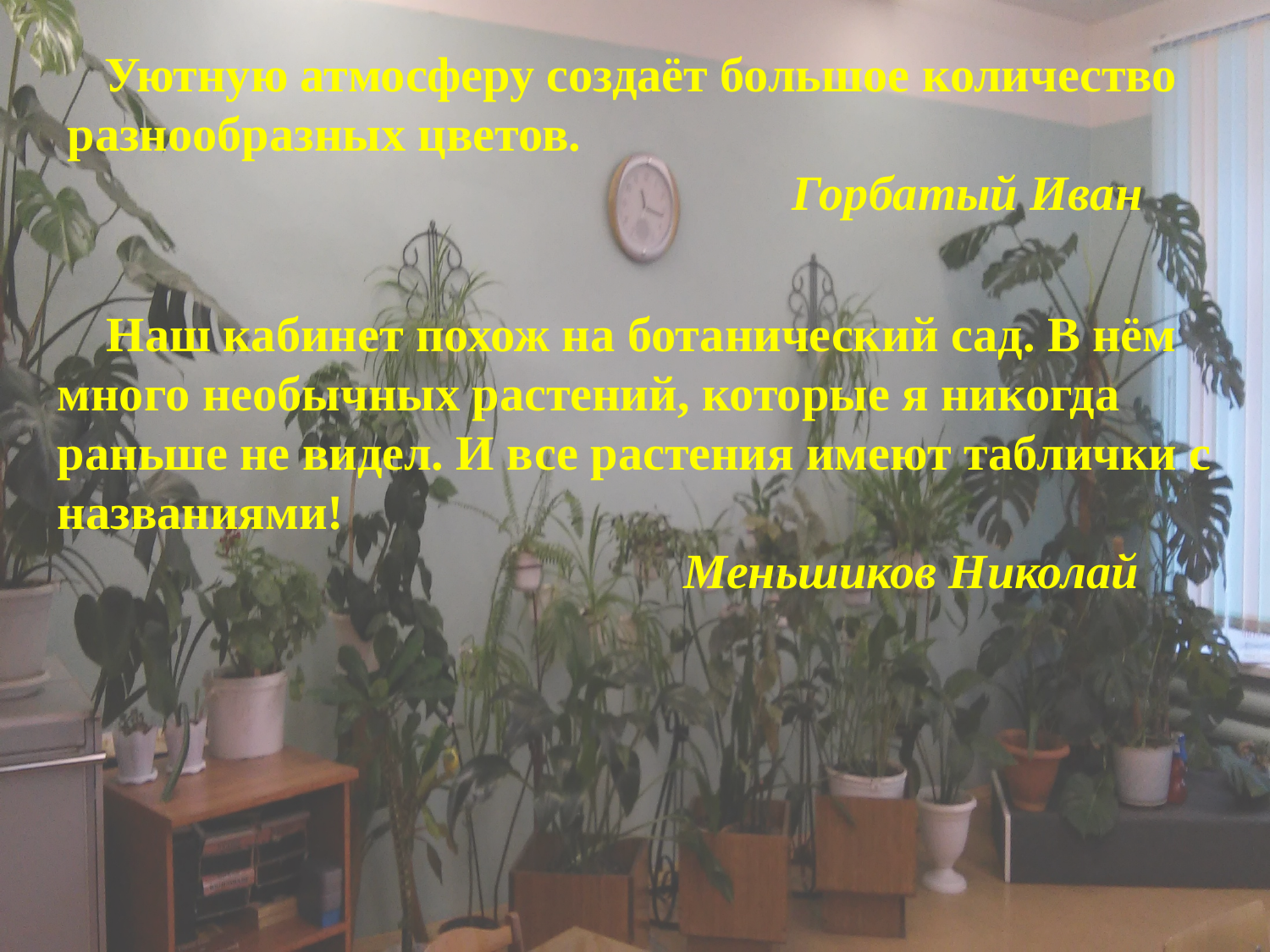

Уютную атмосферу создаёт большое количество разнообразных цветов.
                                                           Горбатый Иван
    Наш кабинет похож на ботанический сад. В нём много необычных растений, которые я никогда раньше не видел. И все растения имеют таблички с названиями!
                                                   Меньшиков Николай